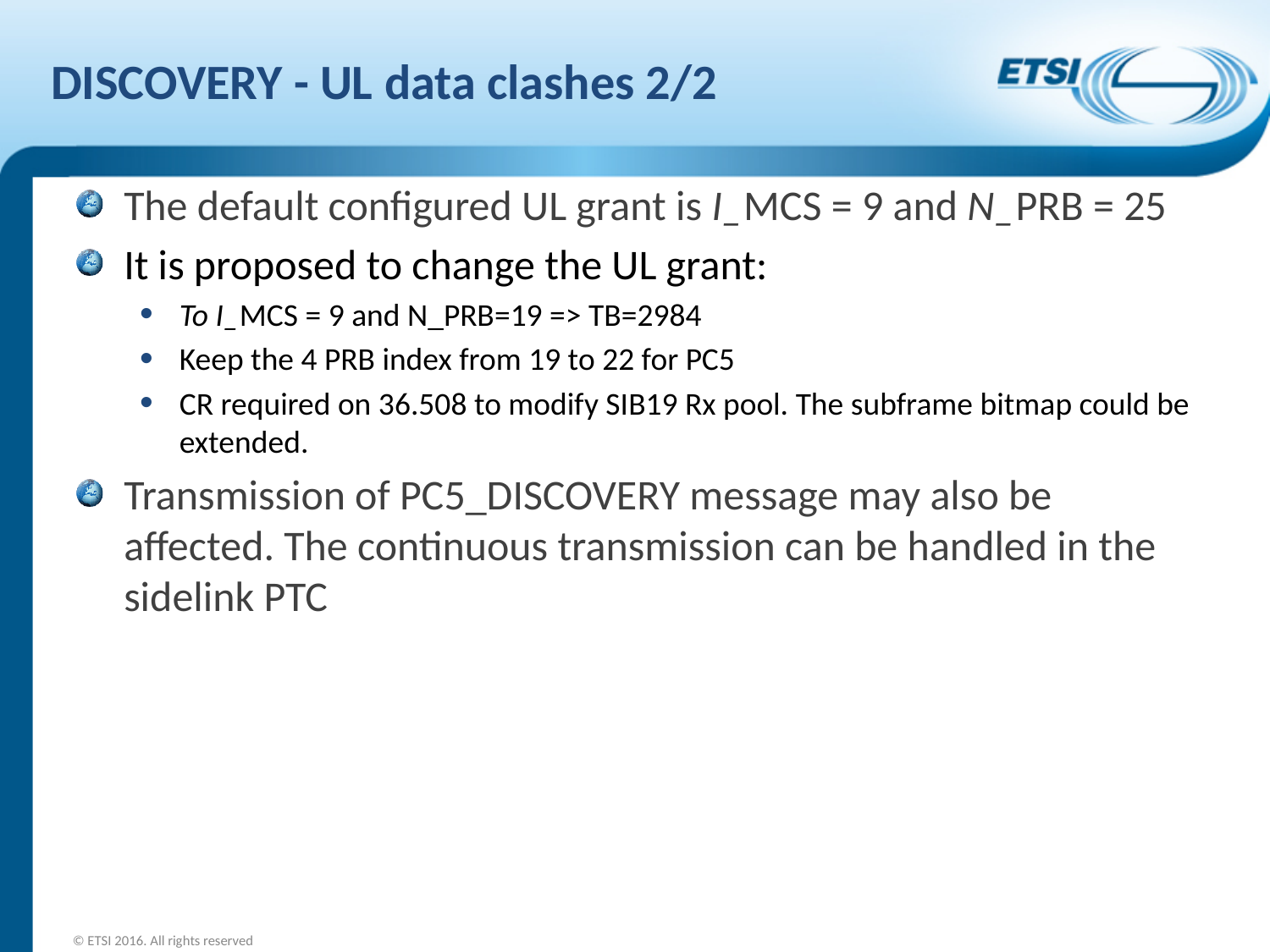

# DISCOVERY - UL data clashes 2/2
The default configured UL grant is I_MCS = 9 and N_PRB = 25
It is proposed to change the UL grant:
To I_MCS = 9 and N_PRB=19 => TB=2984
Keep the 4 PRB index from 19 to 22 for PC5
CR required on 36.508 to modify SIB19 Rx pool. The subframe bitmap could be extended.
Transmission of PC5_DISCOVERY message may also be affected. The continuous transmission can be handled in the sidelink PTC
© ETSI 2016. All rights reserved